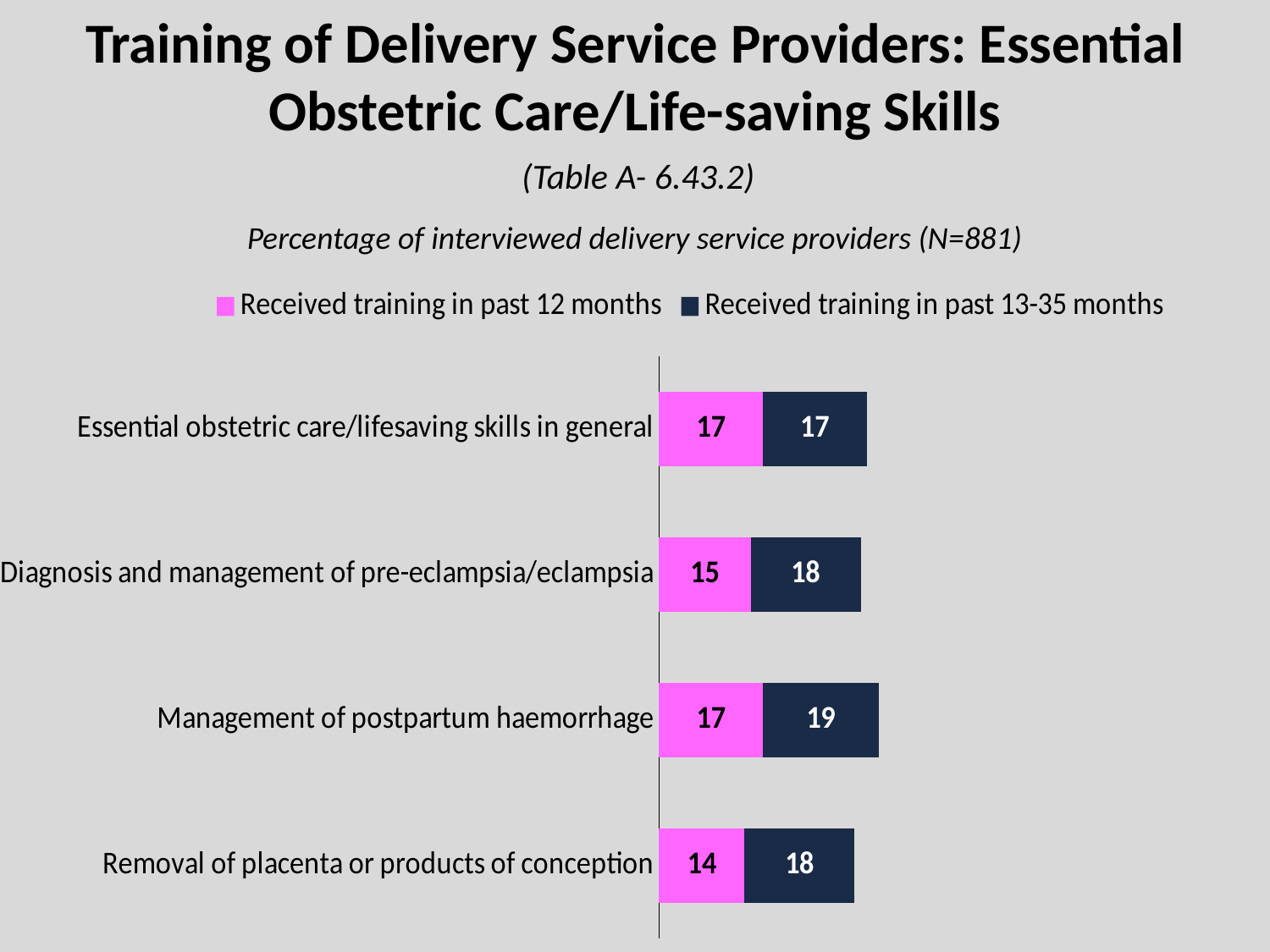

# Training of Delivery Service Providers: Essential Obstetric Care/Life-saving Skills
(Table A- 6.43.2)
Percentage of interviewed delivery service providers (N=881)

### Chart

| Category | Received training in past 12 months | Received training in past 13-35 months |
|---|---|---|
| Removal of placenta or products of conception | 14.0 | 18.0 |
| Management of postpartum haemorrhage | 17.0 | 19.0 |
| Diagnosis and management of pre-eclampsia/eclampsia | 15.0 | 18.0 |
| Essential obstetric care/lifesaving skills in general | 17.0 | 17.0 |